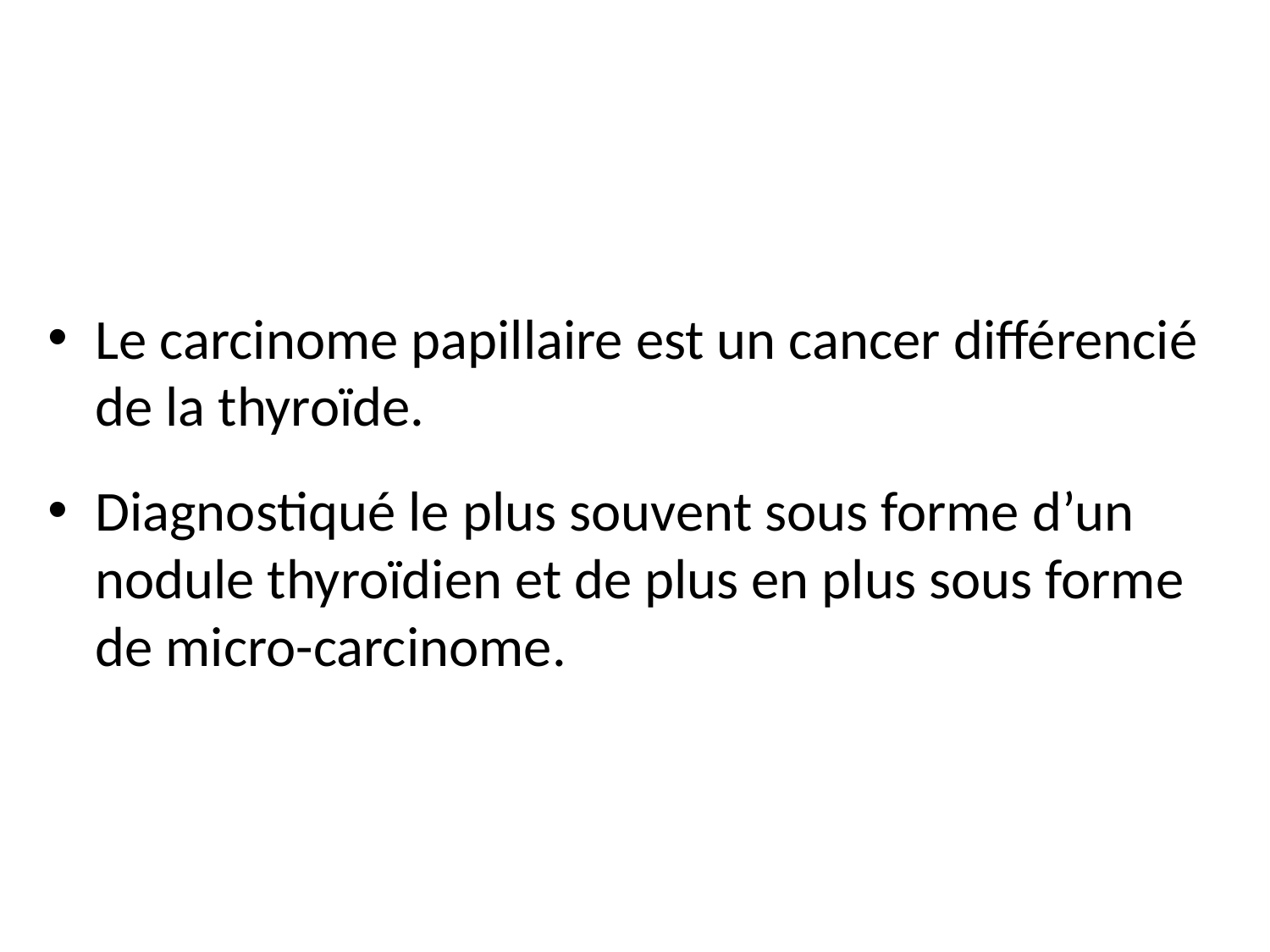

#
Le carcinome papillaire est un cancer différencié de la thyroïde.

Diagnostiqué le plus souvent sous forme d’un nodule thyroïdien et de plus en plus sous forme de micro-carcinome.